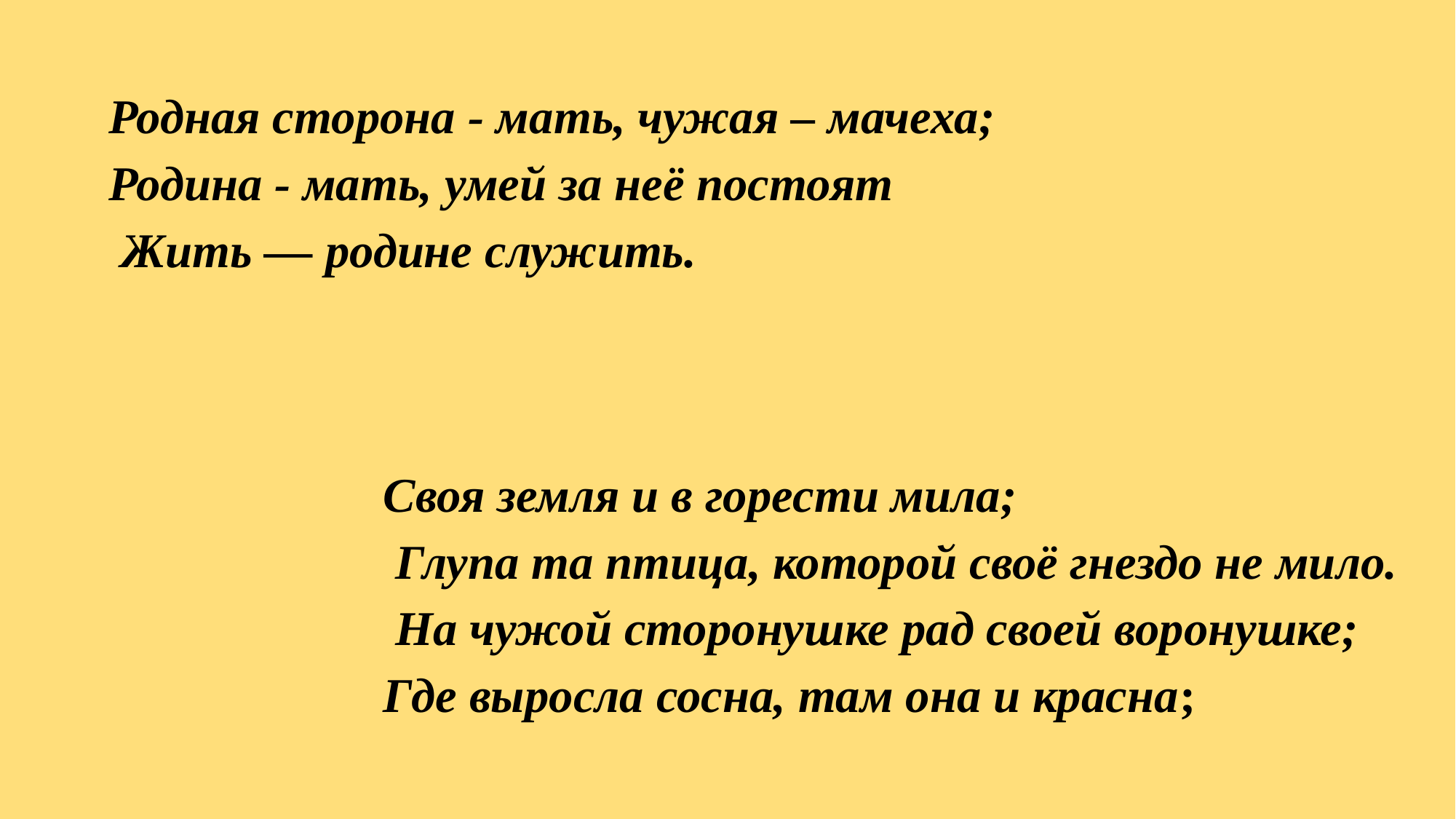

Родная сторона - мать, чужая – мачеха;
Родина - мать, умей за неё постоят
 Жить — родине служить.
Своя земля и в горести мила;
 Глупа та птица, которой своё гнездо не мило.
 На чужой сторонушке рад своей воронушке;
Где выросла сосна, там она и красна;